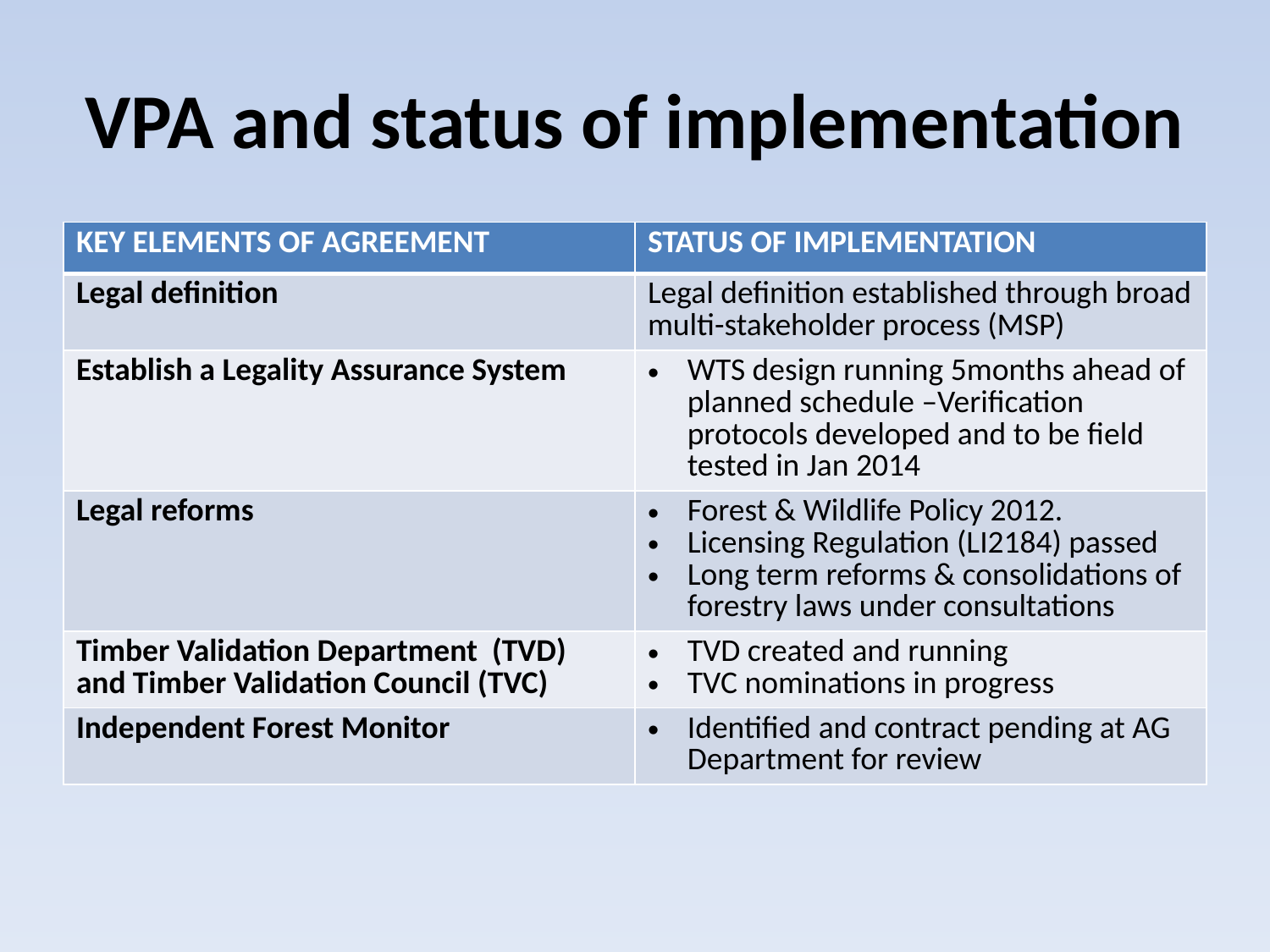

# VPA and status of implementation
| KEY ELEMENTS OF AGREEMENT | STATUS OF IMPLEMENTATION |
| --- | --- |
| Legal definition | Legal definition established through broad multi-stakeholder process (MSP) |
| Establish a Legality Assurance System | WTS design running 5months ahead of planned schedule –Verification protocols developed and to be field tested in Jan 2014 |
| Legal reforms | Forest & Wildlife Policy 2012. Licensing Regulation (LI2184) passed Long term reforms & consolidations of forestry laws under consultations |
| Timber Validation Department (TVD) and Timber Validation Council (TVC) | TVD created and running TVC nominations in progress |
| Independent Forest Monitor | Identified and contract pending at AG Department for review |